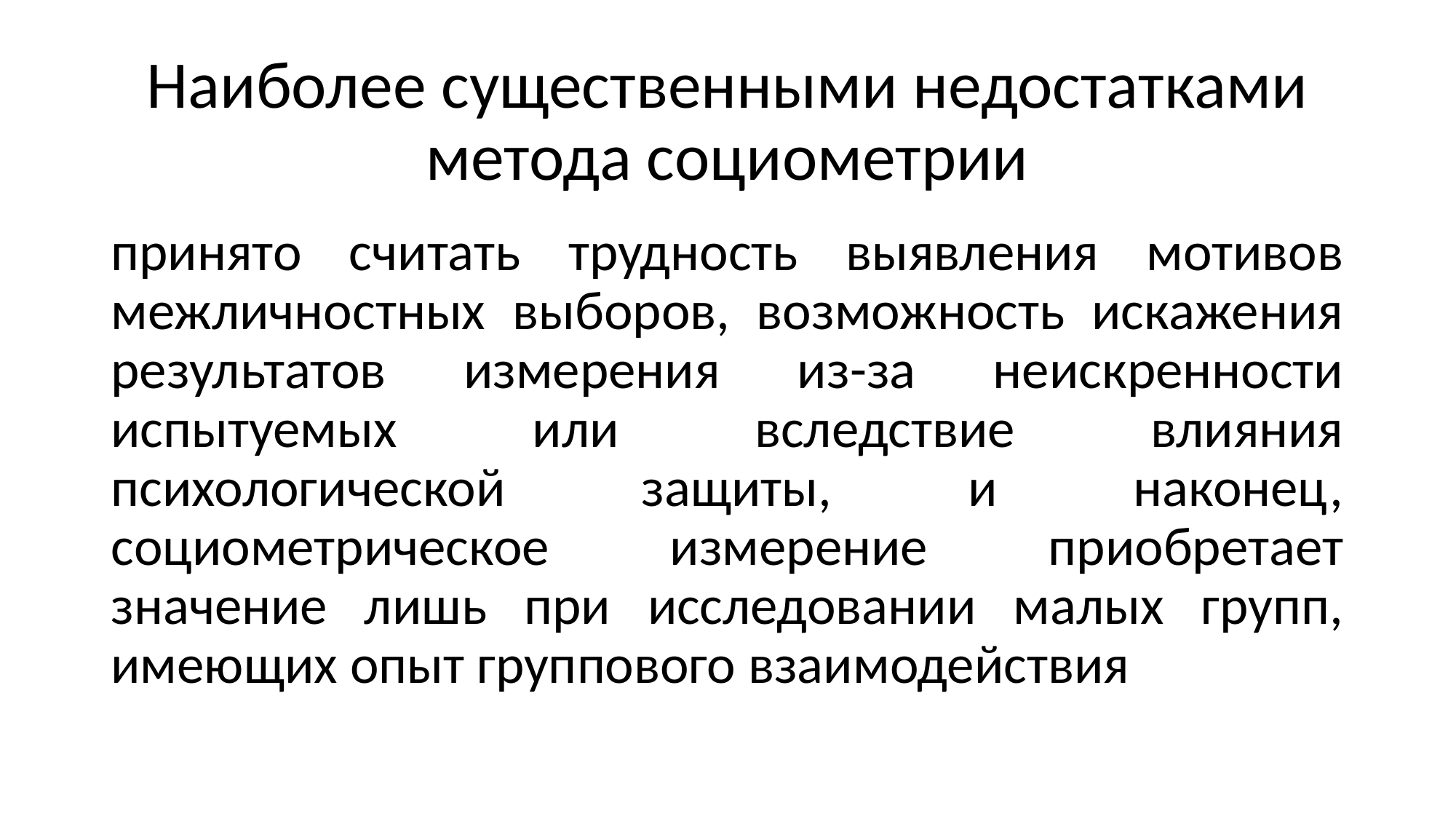

# Наиболее существенными недостатками метода социометрии
принято считать трудность выявления мотивов межличностных выборов, возможность искажения результатов измерения из-за неискренности испытуемых или вследствие влияния психологической защиты, и наконец, социометрическое измерение приобретает значение лишь при исследовании малых групп, имеющих опыт группового взаимодействия